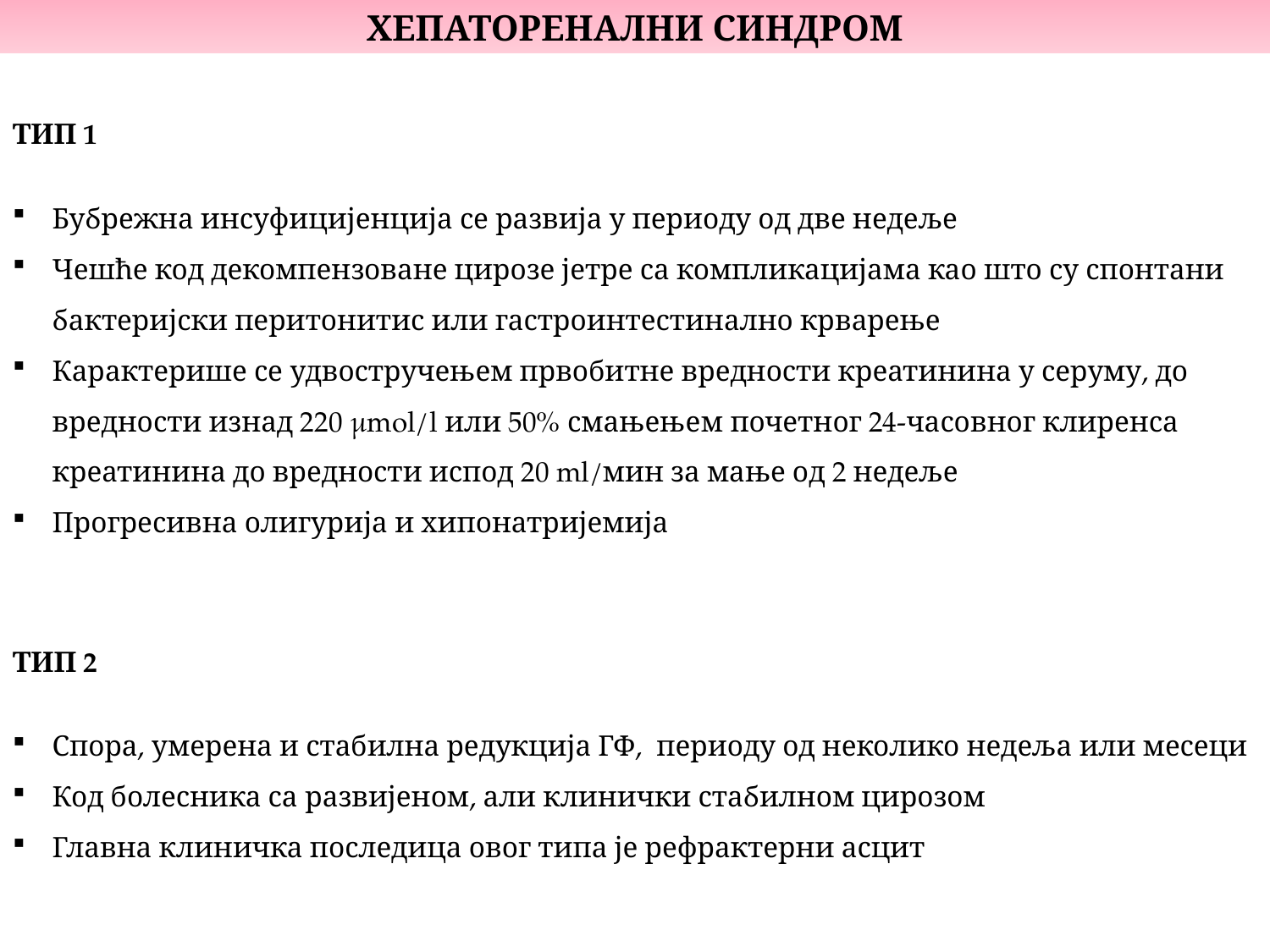

ХЕПАТОРЕНАЛНИ СИНДРОМ
ТИП 1

Бубрежна инсуфицијенција се развија у периоду од две недеље
Чешће код декомпензоване цирозе јетре са компликацијама као што су спонтани бактеријски перитонитис или гастроинтестинално крварење
Карактерише се удвостручењем првобитне вредности креатинина у серуму, до вредности изнад 220 μmol/l или 50% смањењем почетног 24-часовног клиренса креатинина до вредности испод 20 ml/мин за мање од 2 недеље
Прогресивна олигурија и хипонатријемија
ТИП 2

Спора, умерена и стабилна редукција ГФ,  периоду од неколико недеља или месеци
Код болесника са развијеном, али клинички стабилном цирозом
Главна клиничка последица овог типа је рефрактерни асцит